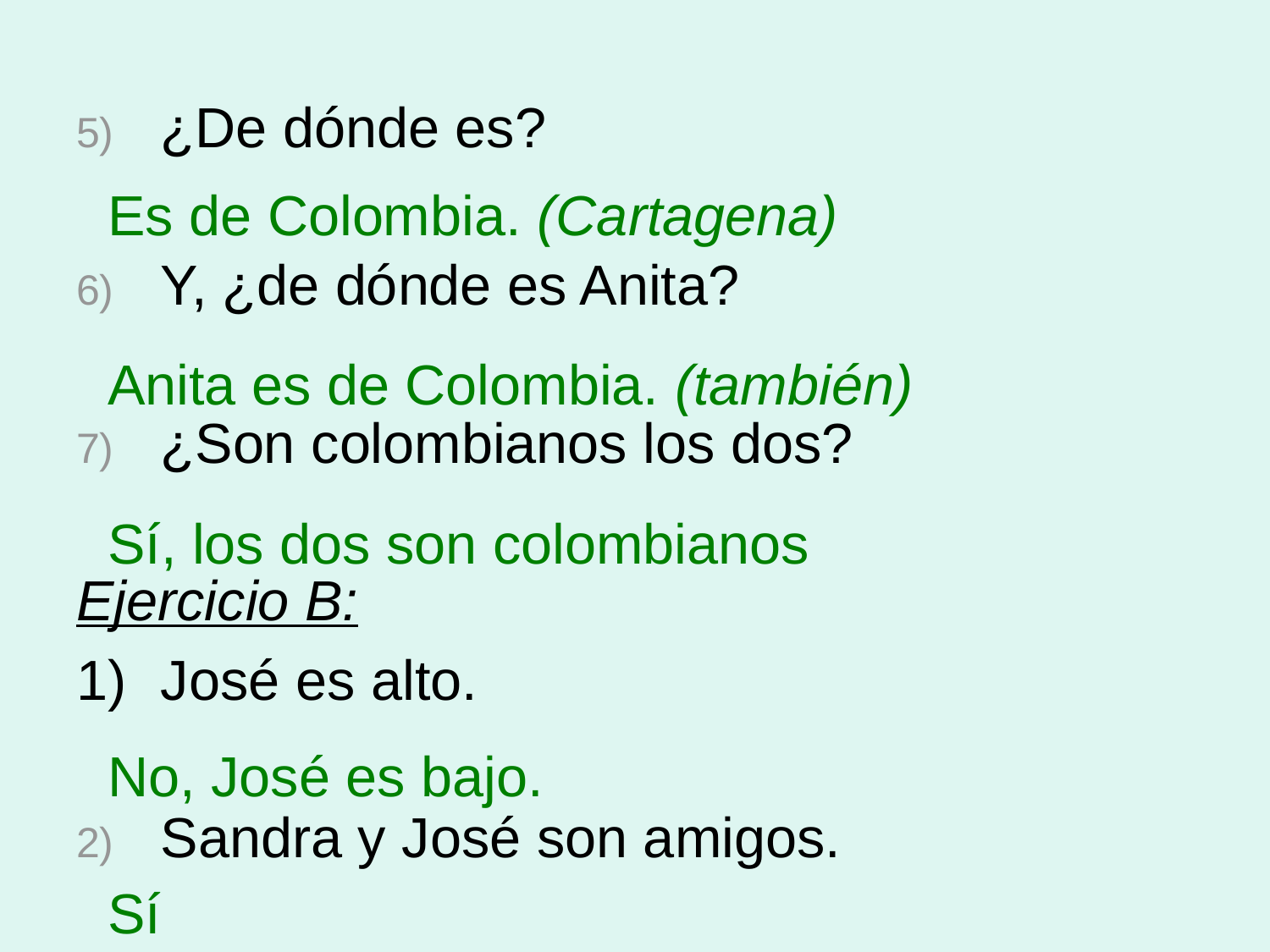

5)	¿De dónde es?

6) 	Y, ¿de dónde es Anita?

7) 	¿Son colombianos los dos?

Ejercicio B:
José es alto.

2) 	Sandra y José son amigos.
Es de Colombia. (Cartagena)
Anita es de Colombia. (también)
Sí, los dos son colombianos
No, José es bajo.
Sí